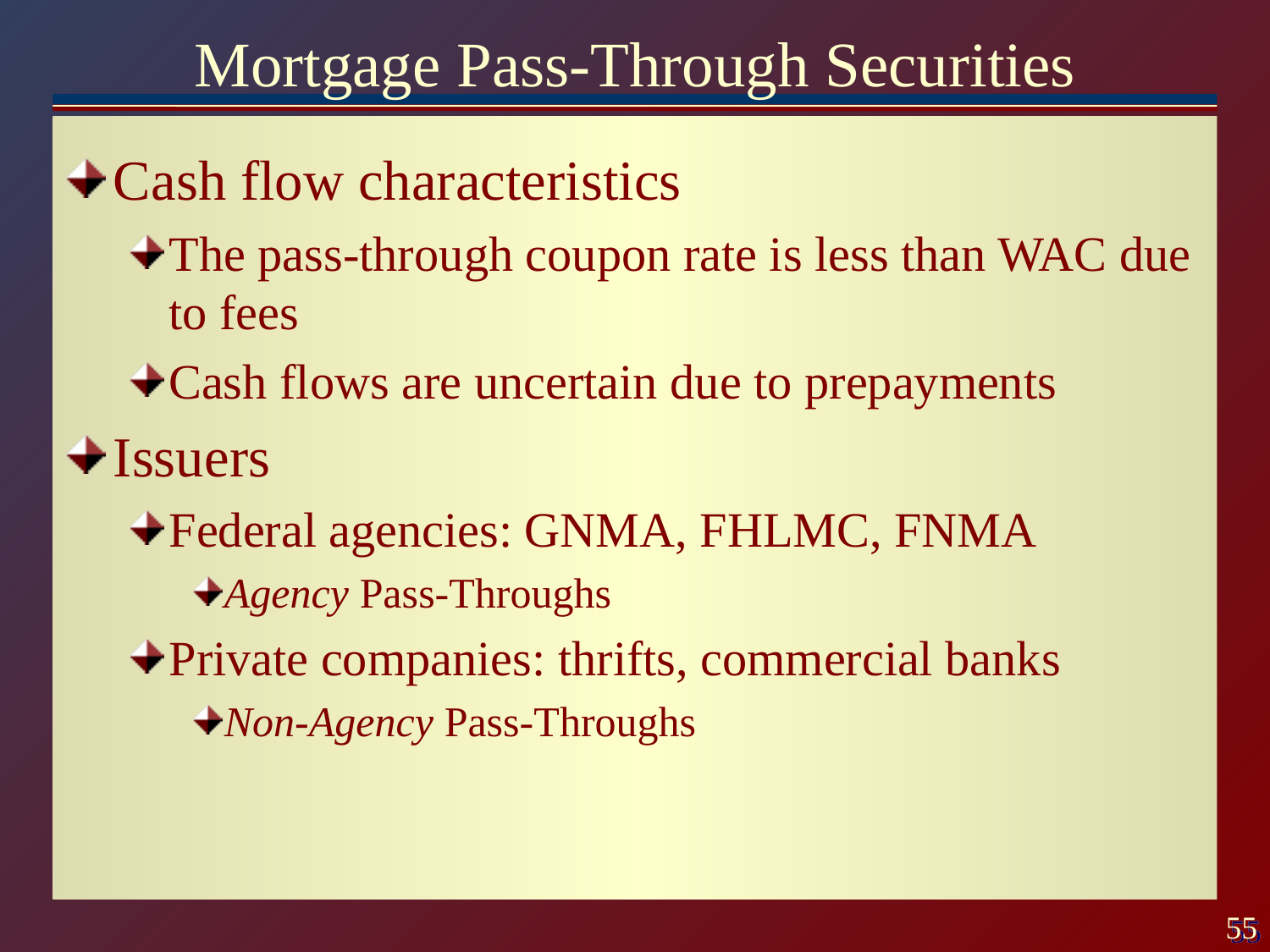

# Mortgage Pass-Through Securities
Cash flow characteristics
The pass-through coupon rate is less than WAC due to fees
Cash flows are uncertain due to prepayments
Issuers
Federal agencies: GNMA, FHLMC, FNMA
Agency Pass-Throughs
Private companies: thrifts, commercial banks
Non-Agency Pass-Throughs